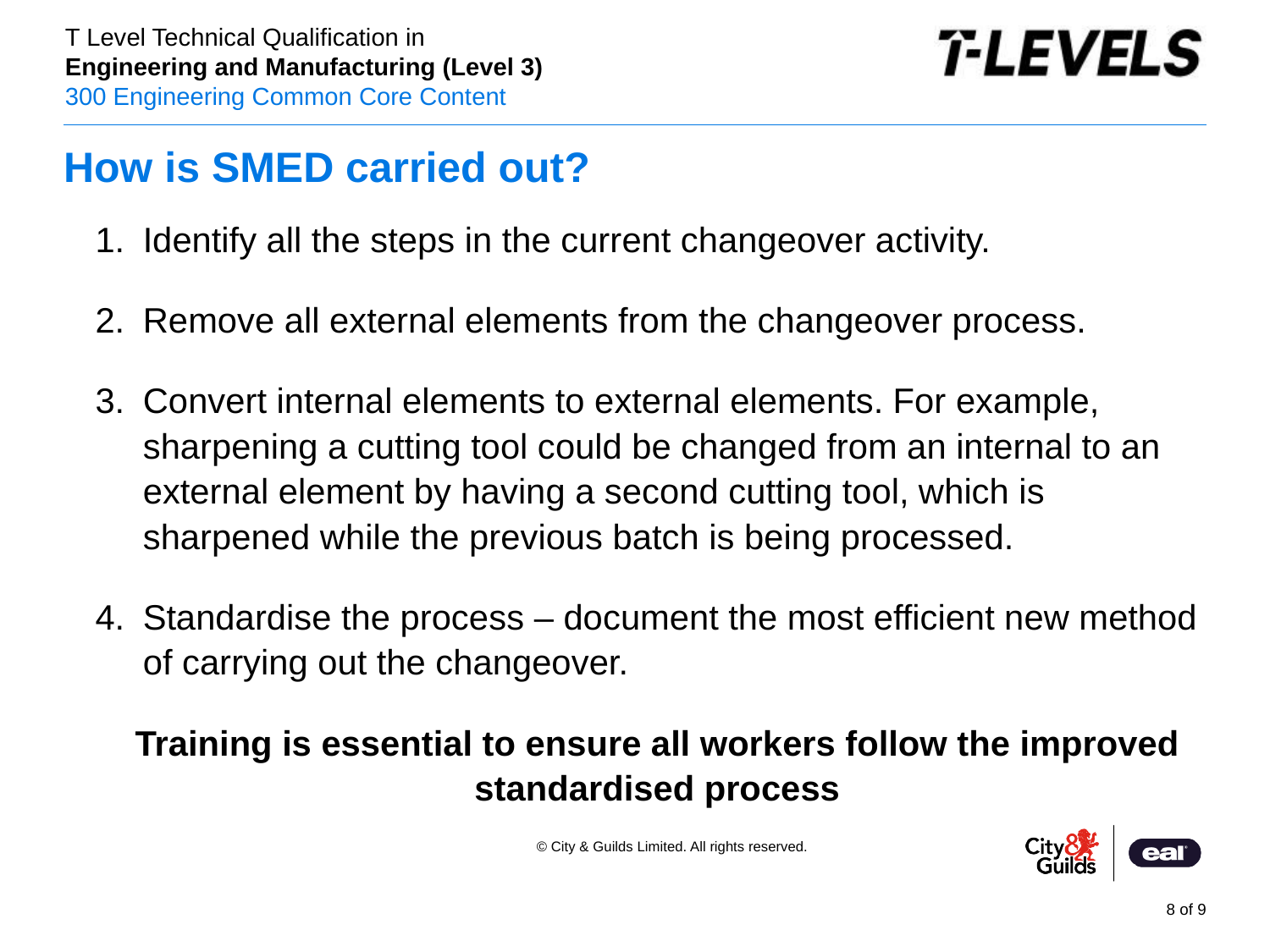

# How is SMED carried out?
Identify all the steps in the current changeover activity.
Remove all external elements from the changeover process.
Convert internal elements to external elements. For example, sharpening a cutting tool could be changed from an internal to an external element by having a second cutting tool, which is sharpened while the previous batch is being processed.
Standardise the process – document the most efficient new method of carrying out the changeover.
Training is essential to ensure all workers follow the improved standardised process